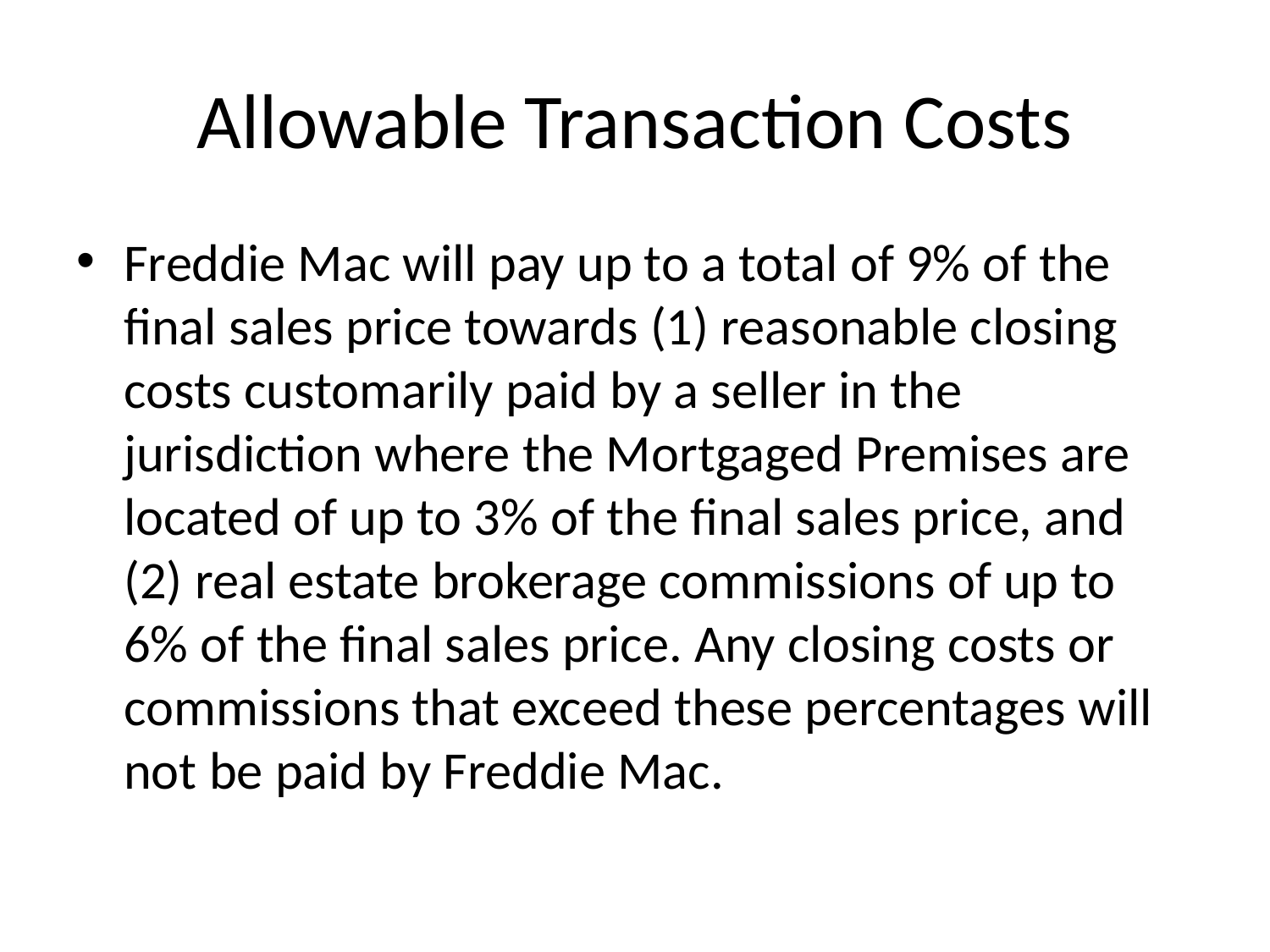

# Allowable Transaction Costs
Freddie Mac will pay up to a total of 9% of the final sales price towards (1) reasonable closing costs customarily paid by a seller in the jurisdiction where the Mortgaged Premises are located of up to 3% of the final sales price, and (2) real estate brokerage commissions of up to 6% of the final sales price. Any closing costs or commissions that exceed these percentages will not be paid by Freddie Mac.